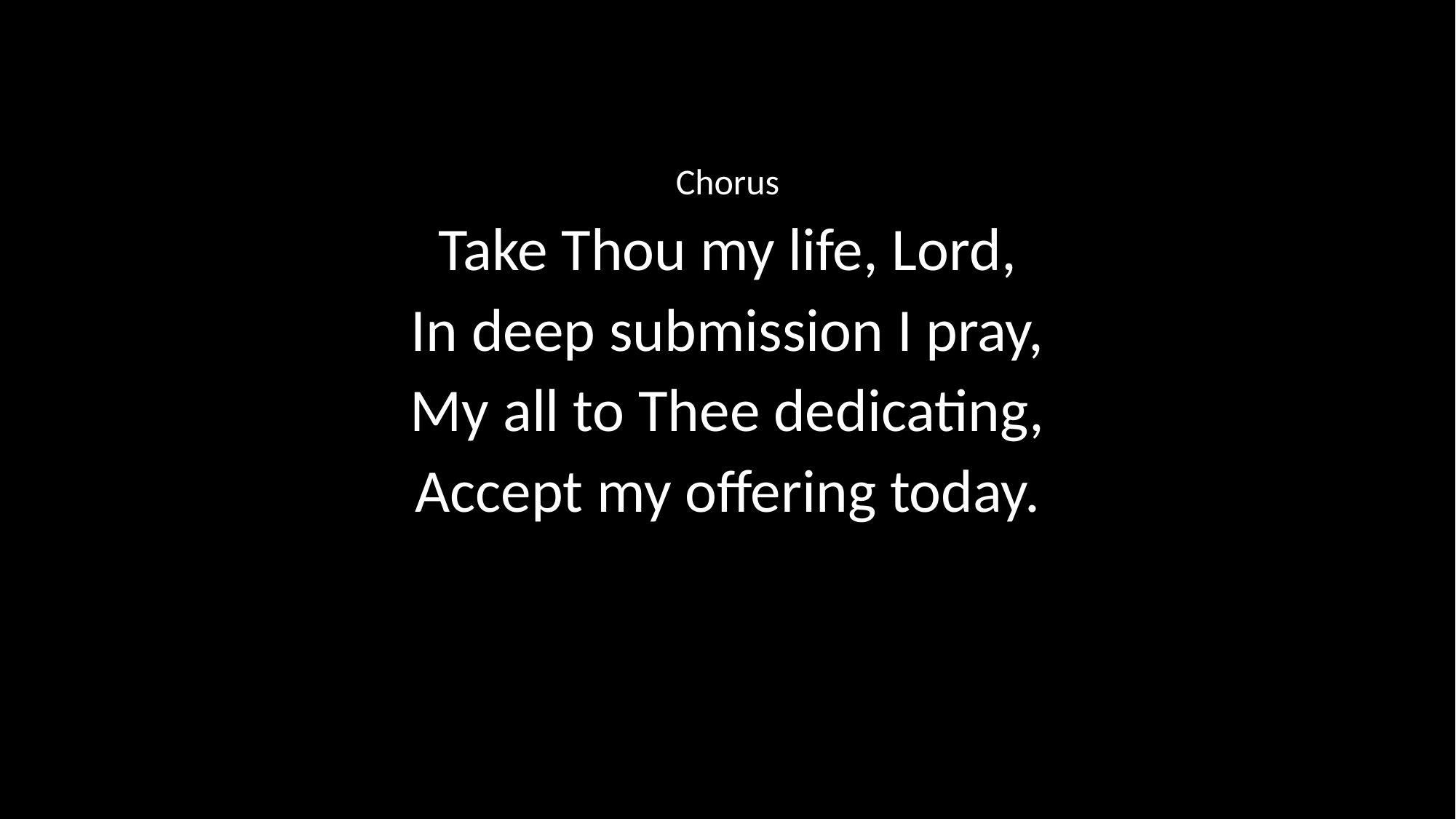

Chorus
Take Thou my life, Lord,
In deep submission I pray,
My all to Thee dedicating,
Accept my offering today.